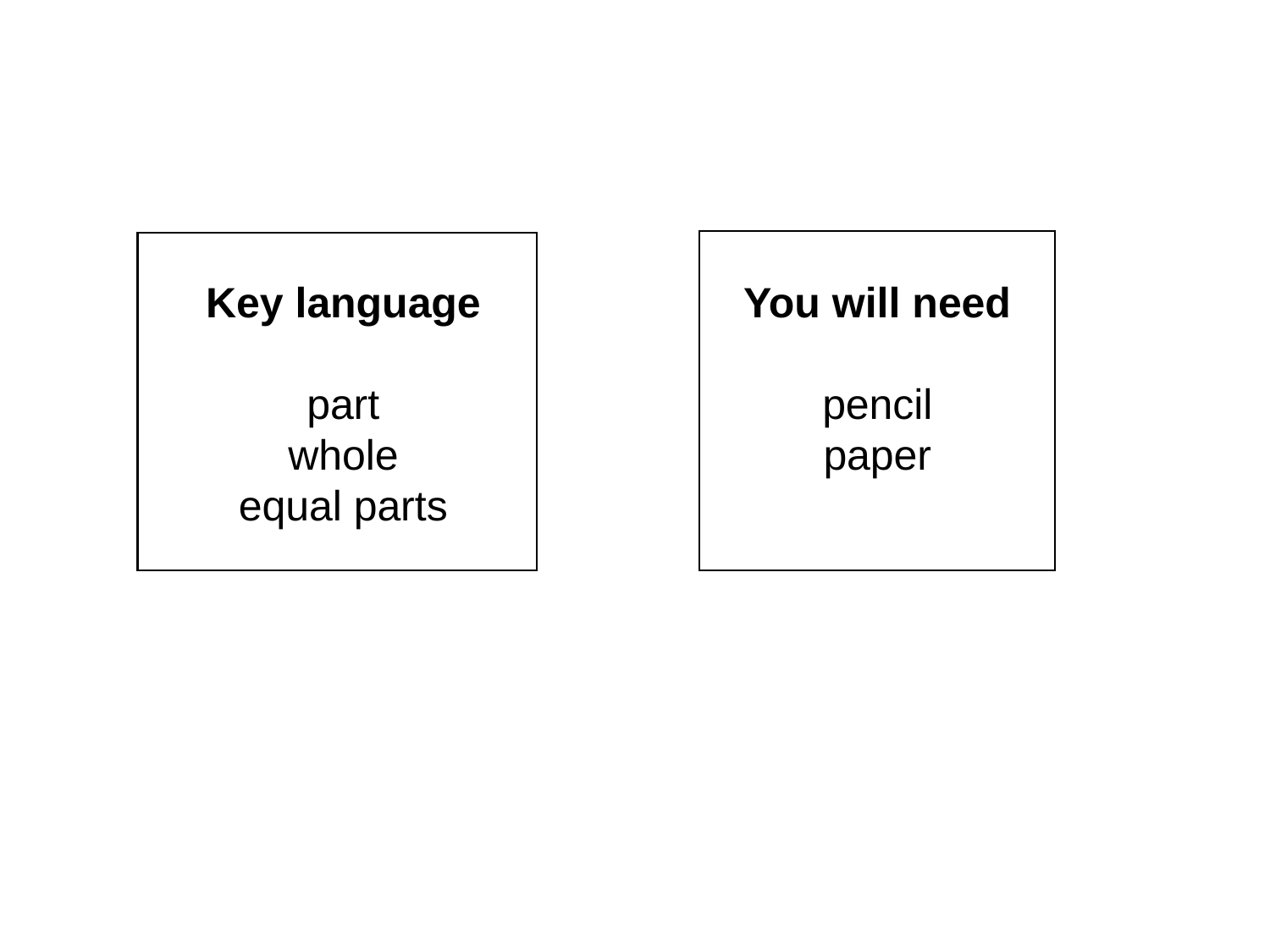

#

Key language

part
whole
equal parts
You will need

pencil
paper